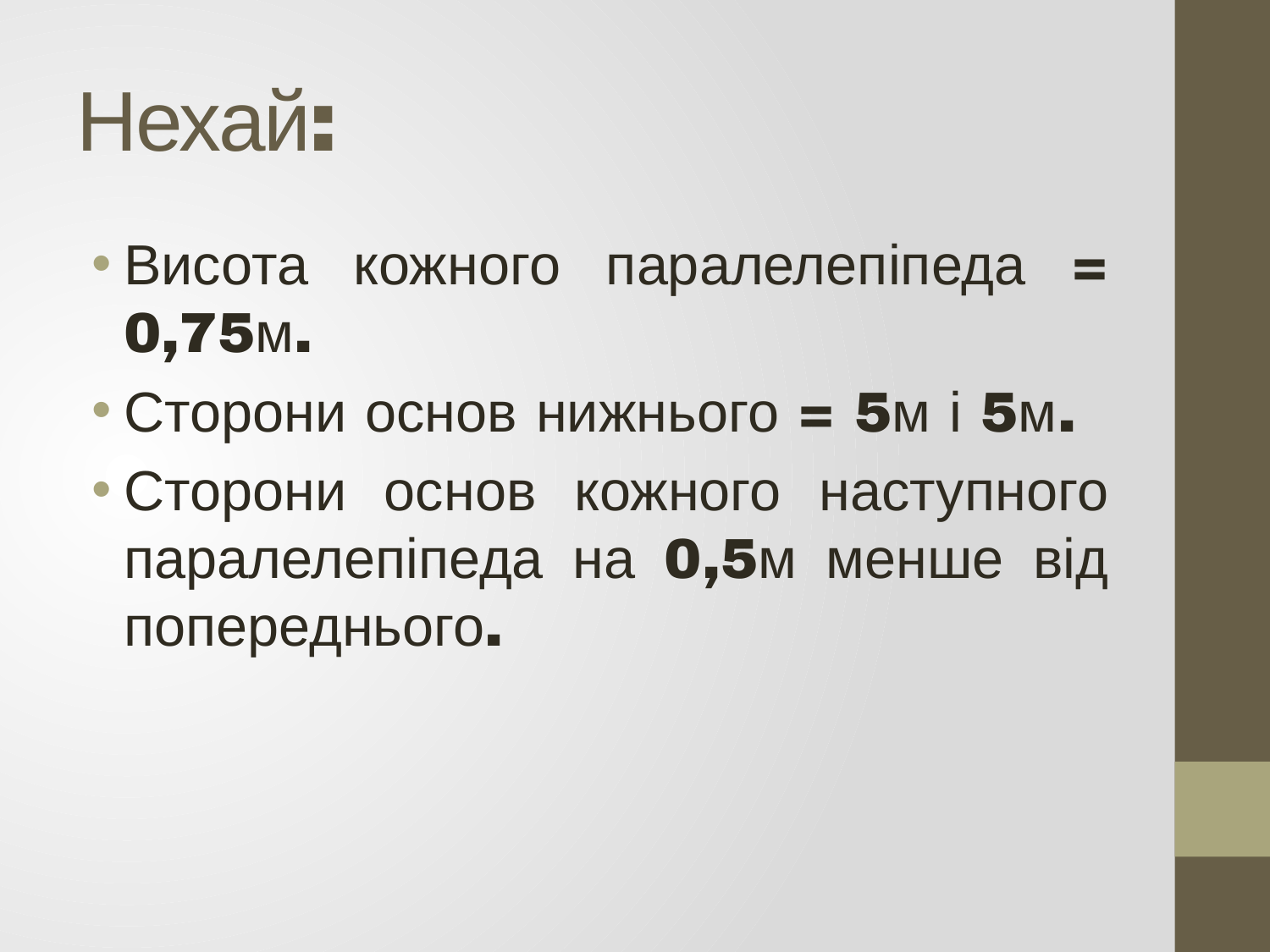

# Нехай:
Висота кожного паралелепіпеда = 0,75м.
Сторони основ нижнього = 5м і 5м.
Сторони основ кожного наступного паралелепіпеда на 0,5м менше від попереднього.